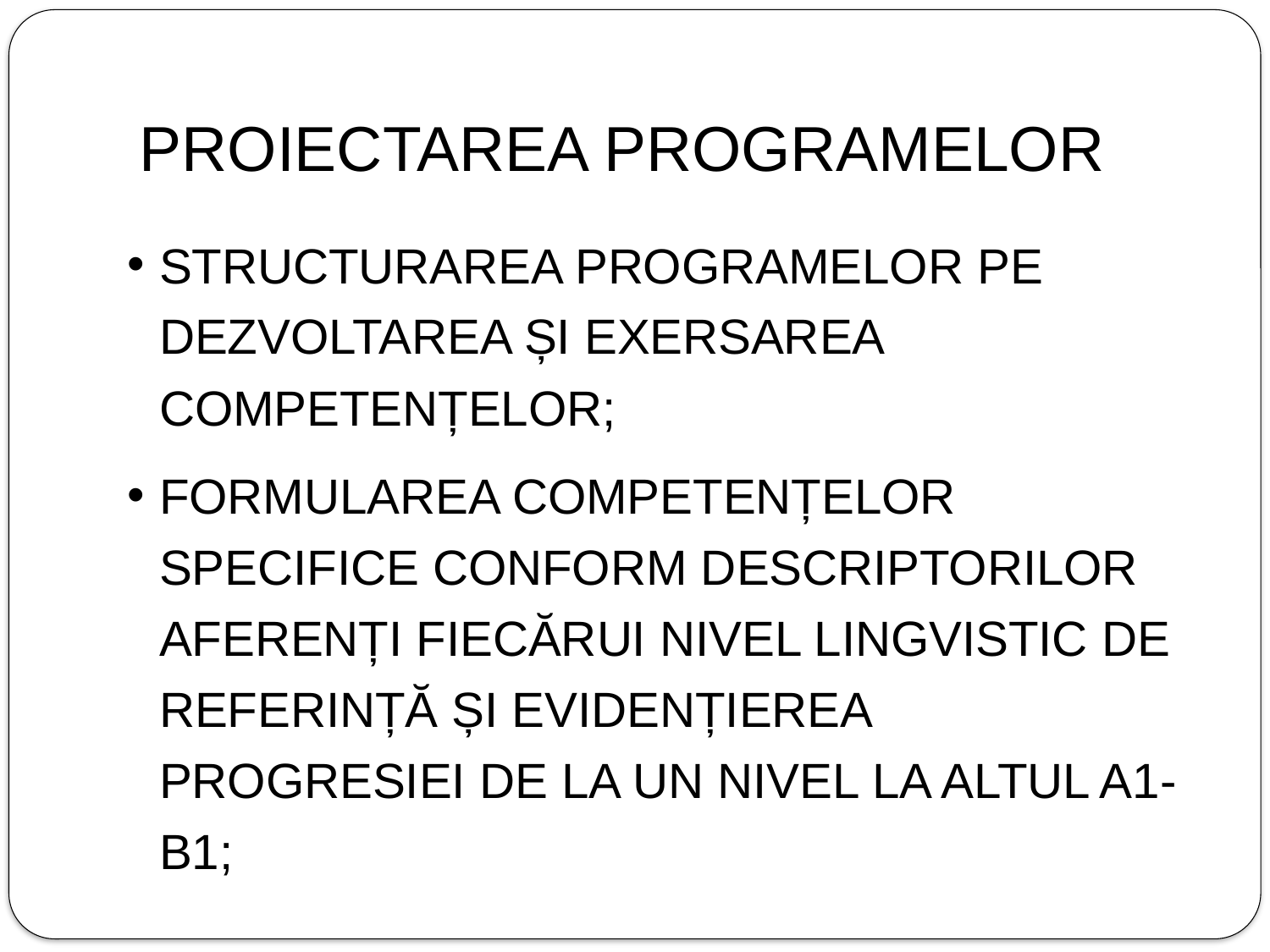

# Proiectarea programelor
Structurarea programelor pe dezvoltarea și exersarea competențelor;
Formularea competențelor specifice conform descriptorilor aferenți fiecărui nivel lingvistic de referință și evidențierea progresiei de la un nivel la altul A1-b1;